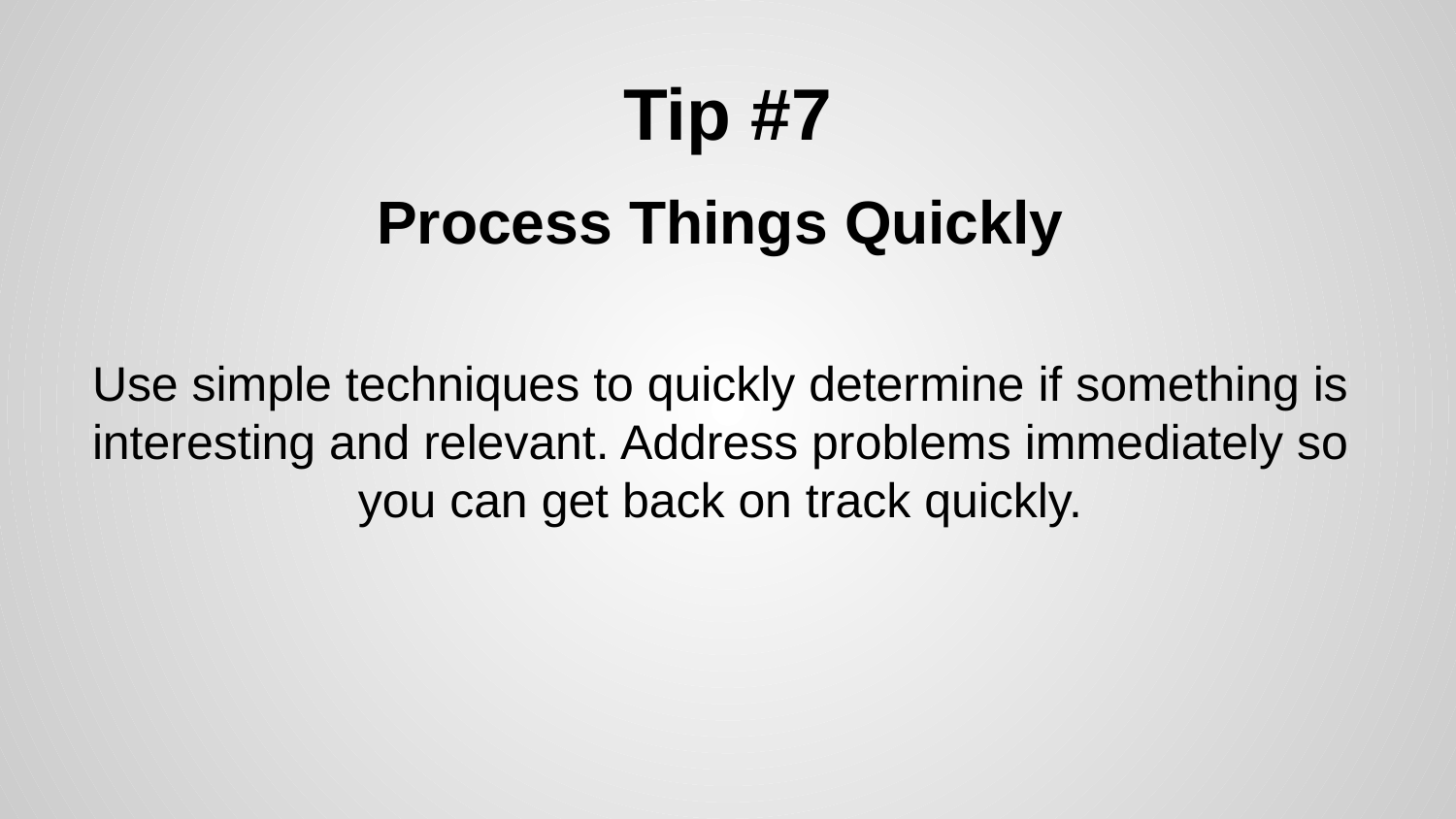

# Tip #7

Process Things Quickly

Use simple techniques to quickly determine if something is interesting and relevant. Address problems immediately so you can get back on track quickly.